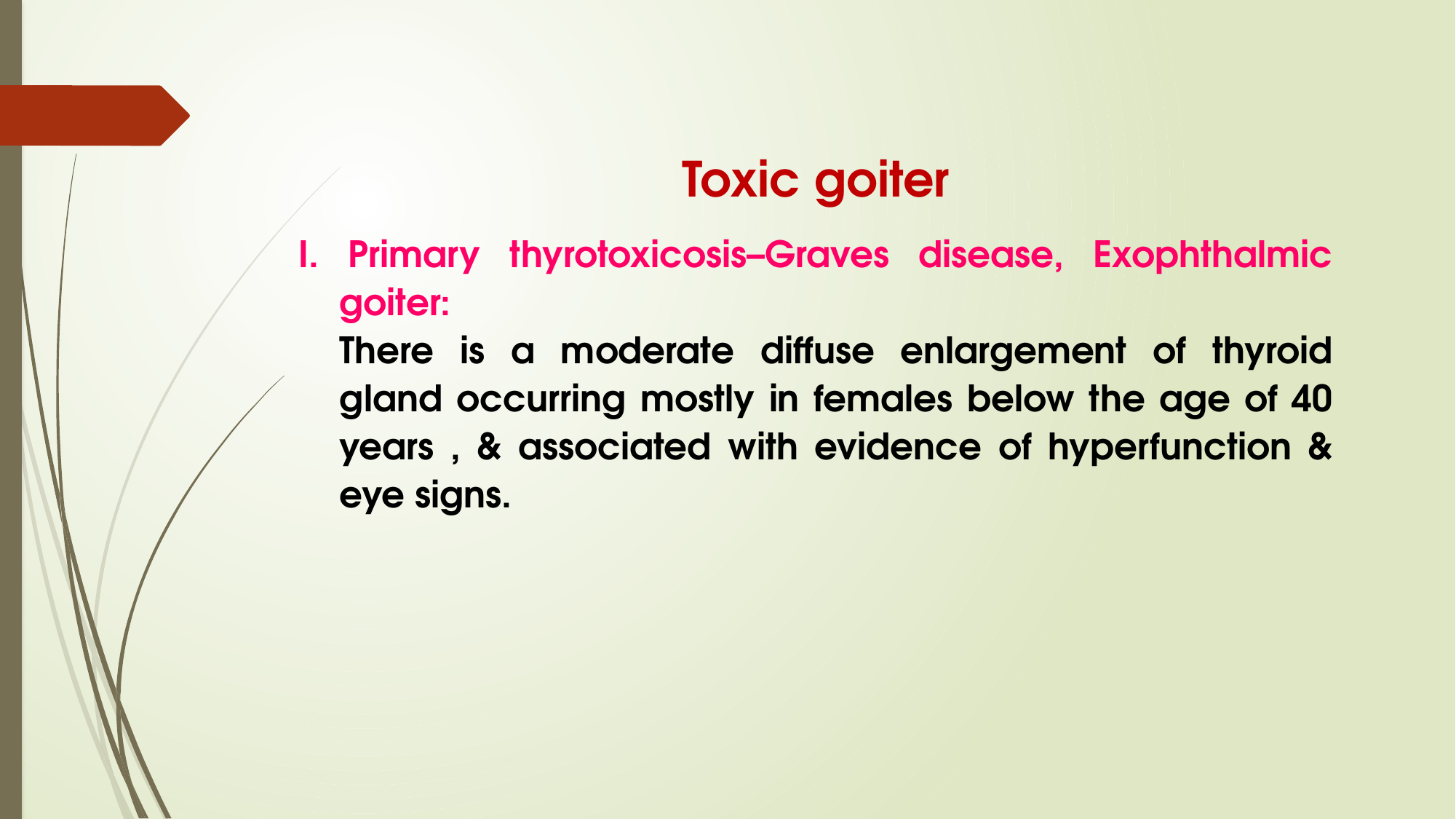

Toxic goiter

I. Primary thyrotoxicosis–Graves disease, Exophthalmic goiter:
	There is a moderate diffuse enlargement of thyroid gland occurring mostly in females below the age of 40 years , & associated with evidence of hyperfunction & eye signs.